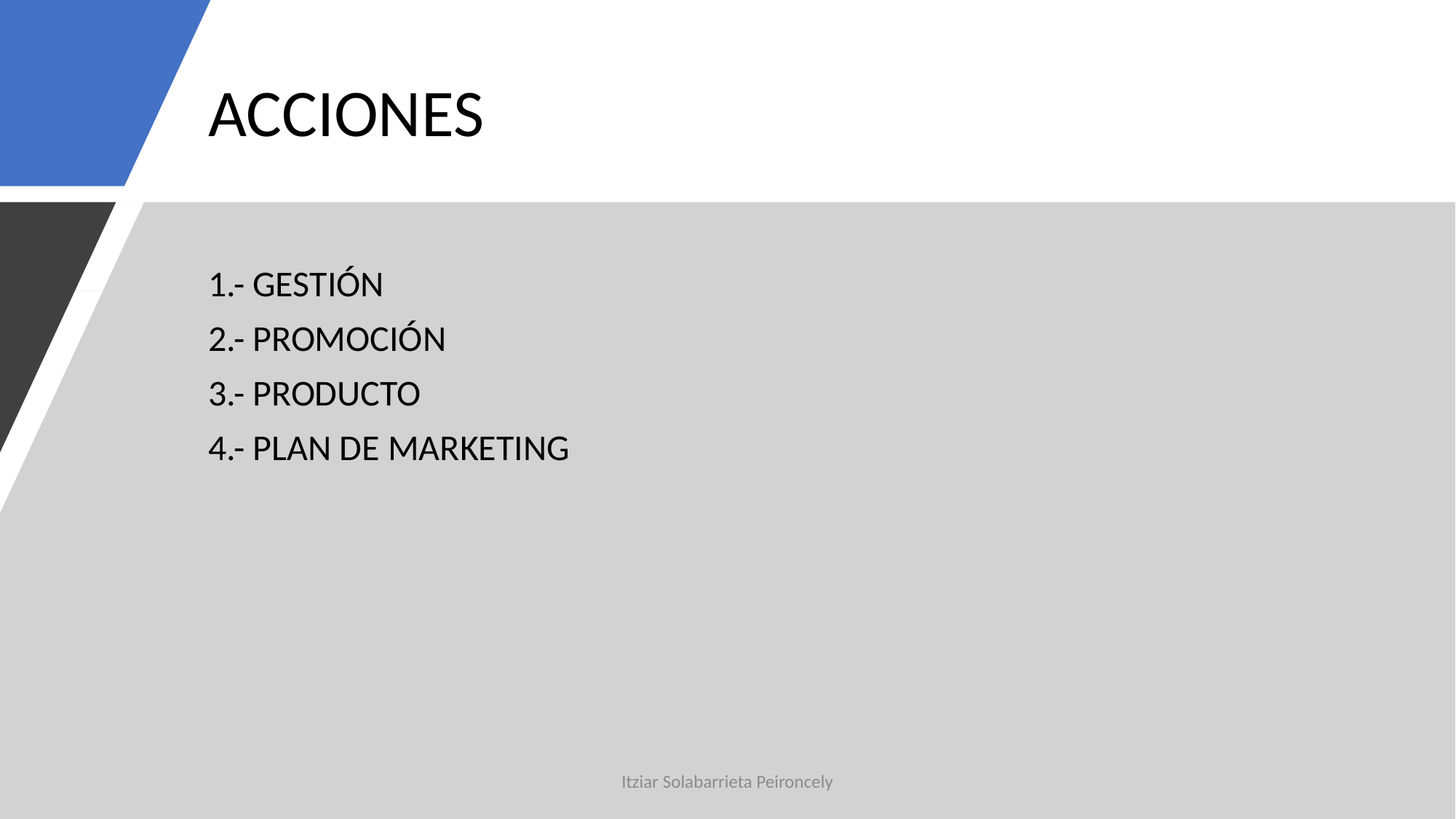

# ACCIONES

1.- GESTIÓN
2.- PROMOCIÓN
3.- PRODUCTO
4.- PLAN DE MARKETING

Itziar Solabarrieta Peironcely